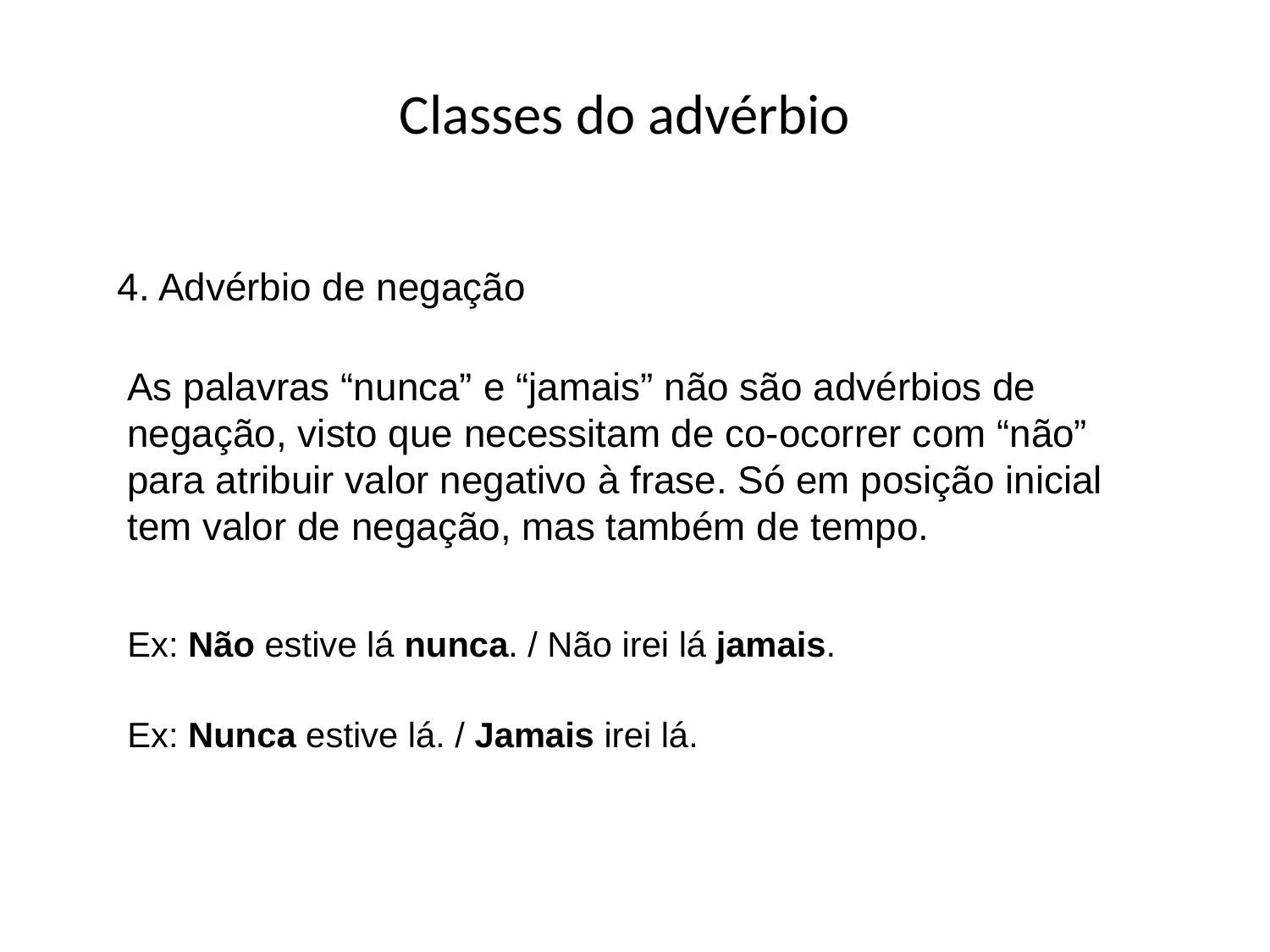

Classes do advérbio
4. Advérbio de negação
As palavras “nunca” e “jamais” não são advérbios de negação, visto que necessitam de co-ocorrer com “não” para atribuir valor negativo à frase. Só em posição inicial tem valor de negação, mas também de tempo.
Ex: Não estive lá nunca. / Não irei lá jamais.
Ex: Nunca estive lá. / Jamais irei lá.